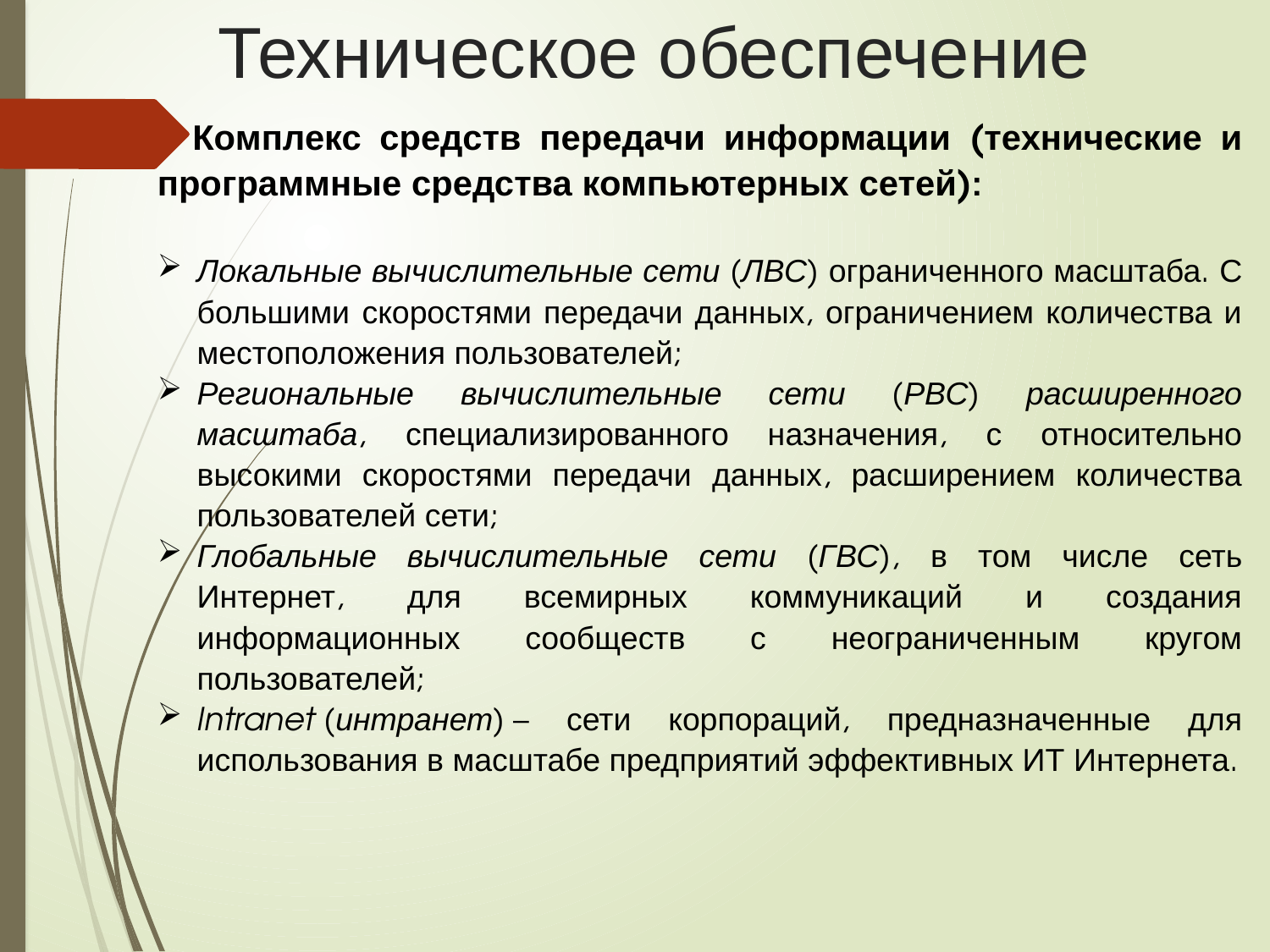

# Техническое обеспечение
Комплекс средств передачи информации (технические и программные средства компьютерных сетей):

Локальные вычислительные сети (ЛВС) ограниченного масштаба. С большими скоростями передачи данных, ограничением количества и местоположения пользователей;
Региональные вычислительные сети (РВС) расширенного масштаба, специализированного назначения, с относительно высокими скоростями передачи данных, расширением количества пользователей сети;
Глобальные вычислительные сети (ГВС), в том числе сеть Интернет, для всемирных коммуникаций и создания информационных сообществ с неограниченным кругом пользователей;
Intranet (интранет) – сети корпораций, предназначенные для использования в масштабе предприятий эффективных ИТ Интернета.